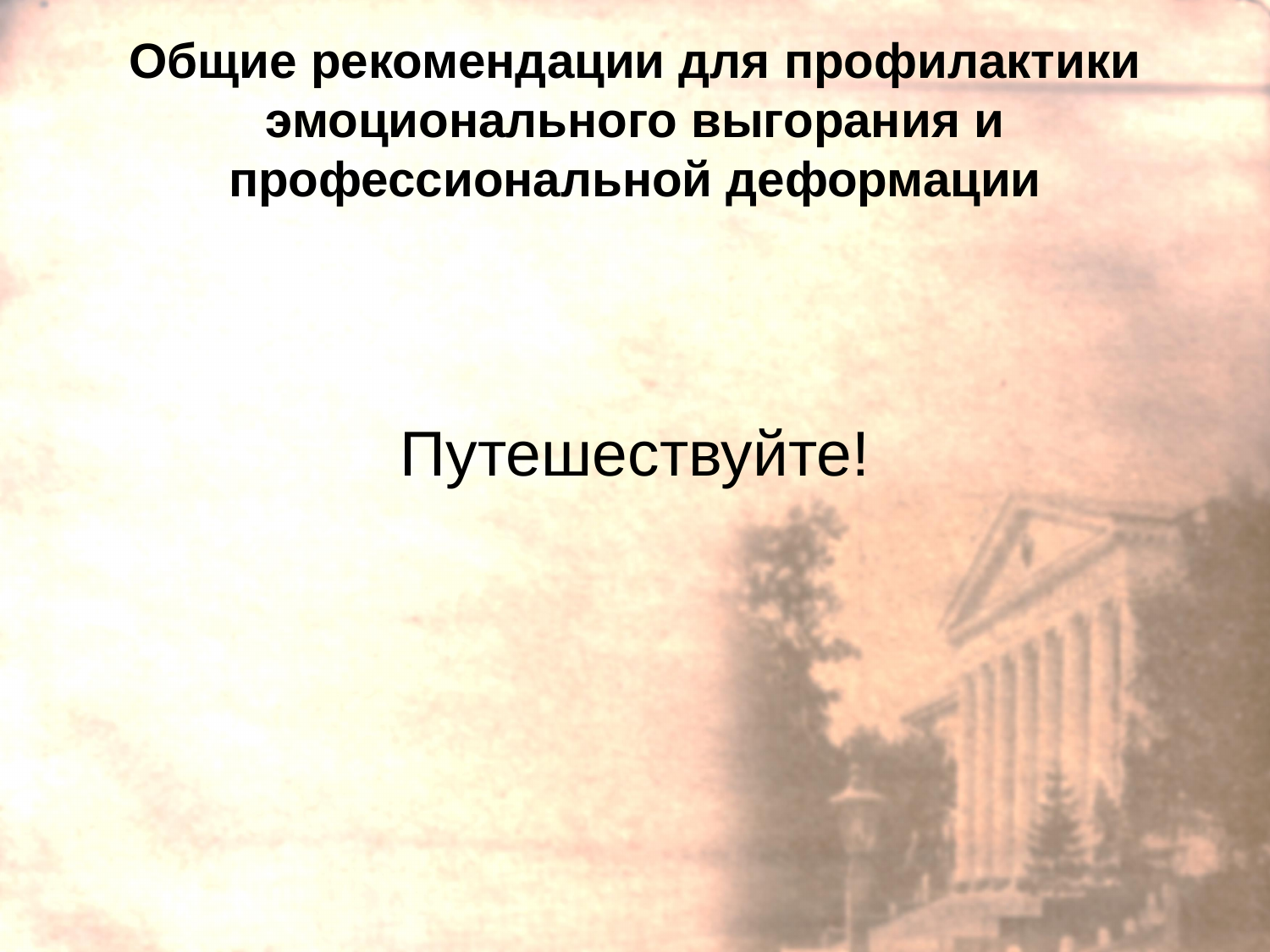

# Общие рекомендации для профилактики эмоционального выгорания и профессиональной деформации
Путешествуйте!